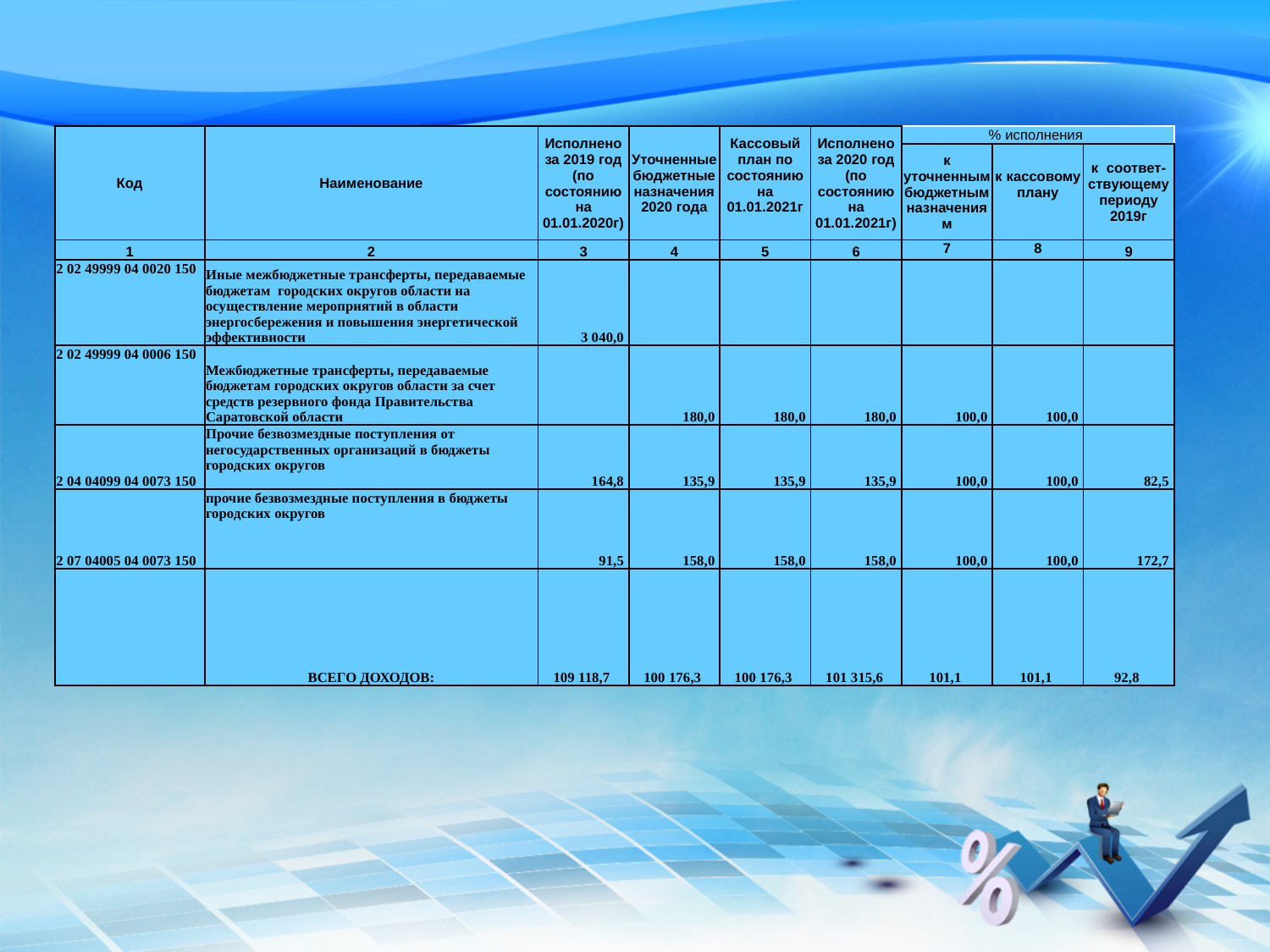

| Код | Наименование | Исполнено за 2019 год (по состоянию на 01.01.2020г) | Уточненные бюджетные назначения 2020 года | Кассовый план по состоянию на 01.01.2021г | Исполнено за 2020 год (по состоянию на 01.01.2021г) | % исполнения |  |  |
| --- | --- | --- | --- | --- | --- | --- | --- | --- |
|  |  |  |  |  |  | к уточненным бюджетным назначениям | к кассовому плану | к соответ-ствующему периоду 2019г |
| 1 | 2 | 3 | 4 | 5 | 6 | 7 | 8 | 9 |
| 2 02 49999 04 0020 150 | Иные межбюджетные трансферты, передаваемые бюджетам городских округов области на осуществление мероприятий в области энергосбережения и повышения энергетической эффективности | 3 040,0 |  |  |  |  |  |  |
| 2 02 49999 04 0006 150 | Межбюджетные трансферты, передаваемые бюджетам городских округов области за счет средств резервного фонда Правительства Саратовской области |  | 180,0 | 180,0 | 180,0 | 100,0 | 100,0 |  |
| 2 04 04099 04 0073 150 | Прочие безвозмездные поступления от негосударственных организаций в бюджеты городских округов | 164,8 | 135,9 | 135,9 | 135,9 | 100,0 | 100,0 | 82,5 |
| 2 07 04005 04 0073 150 | прочие безвозмездные поступления в бюджеты городских округов | 91,5 | 158,0 | 158,0 | 158,0 | 100,0 | 100,0 | 172,7 |
|  | ВСЕГО ДОХОДОВ: | 109 118,7 | 100 176,3 | 100 176,3 | 101 315,6 | 101,1 | 101,1 | 92,8 |